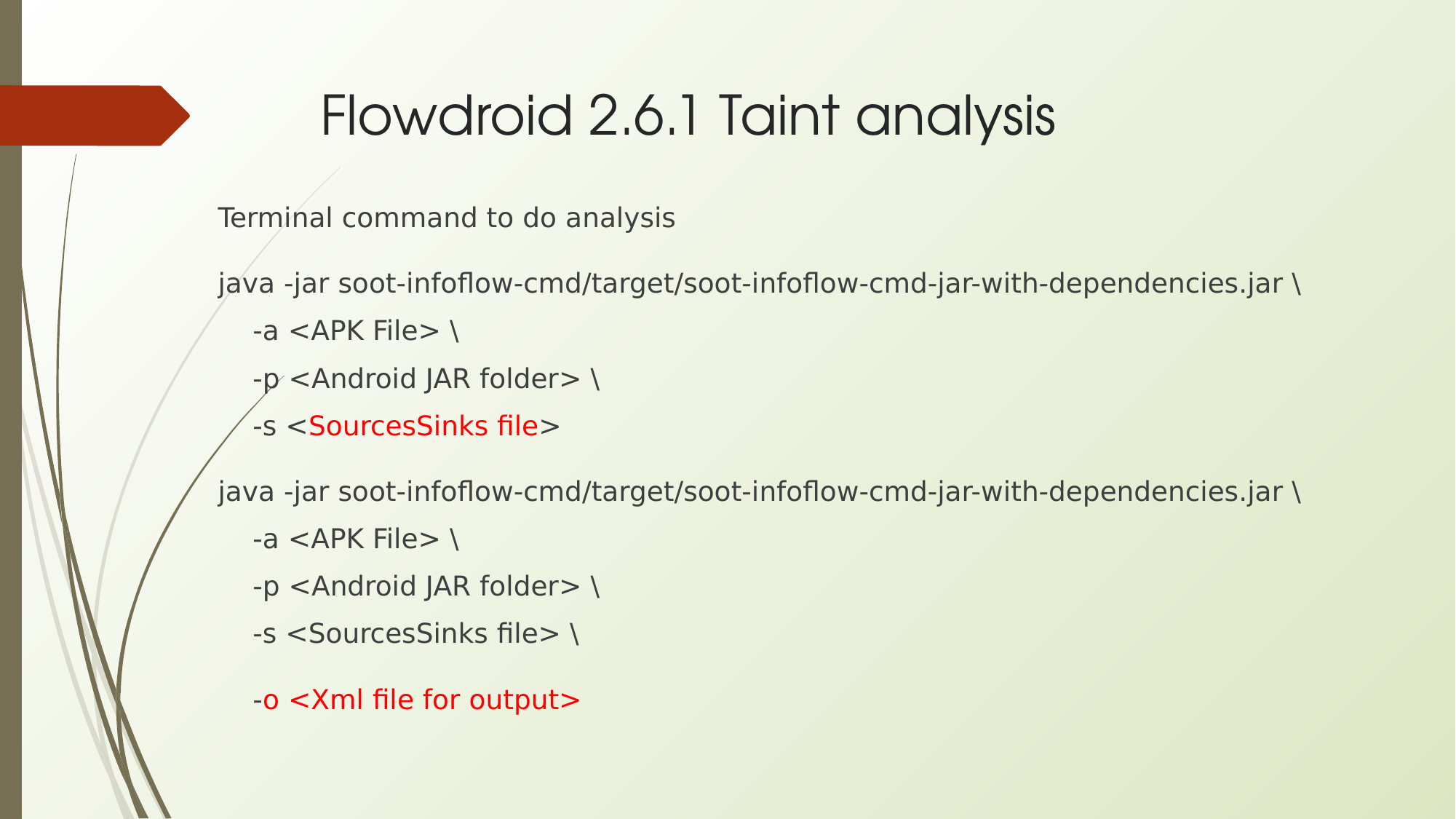

# Flowdroid 2.6.1 Taint analysis
Terminal command to do analysis
java -jar soot-infoflow-cmd/target/soot-infoflow-cmd-jar-with-dependencies.jar \
    -a <APK File> \
    -p <Android JAR folder> \
    -s <SourcesSinks file>
java -jar soot-infoflow-cmd/target/soot-infoflow-cmd-jar-with-dependencies.jar \
    -a <APK File> \
    -p <Android JAR folder> \
    -s <SourcesSinks file> \
    -o <Xml file for output>